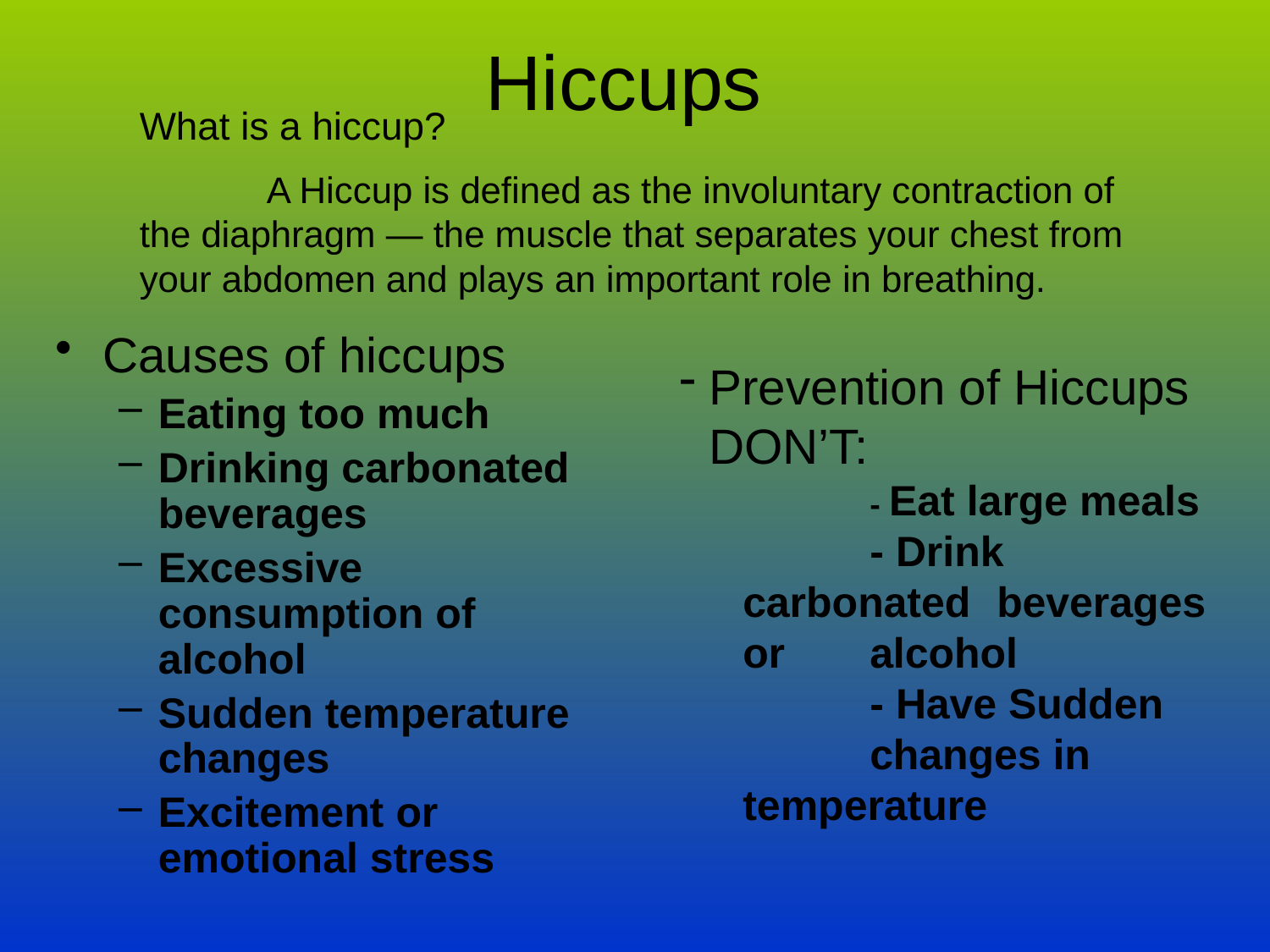

# Hiccups
What is a hiccup?
	A Hiccup is defined as the involuntary contraction of the diaphragm — the muscle that separates your chest from your abdomen and plays an important role in breathing.
Causes of hiccups
Eating too much
Drinking carbonated beverages
Excessive consumption of alcohol
Sudden temperature changes
Excitement or emotional stress
Prevention of Hiccups DON’T:
	- Eat large meals
	- Drink carbonated 	beverages or 	alcohol
	- Have Sudden 	changes in 	temperature